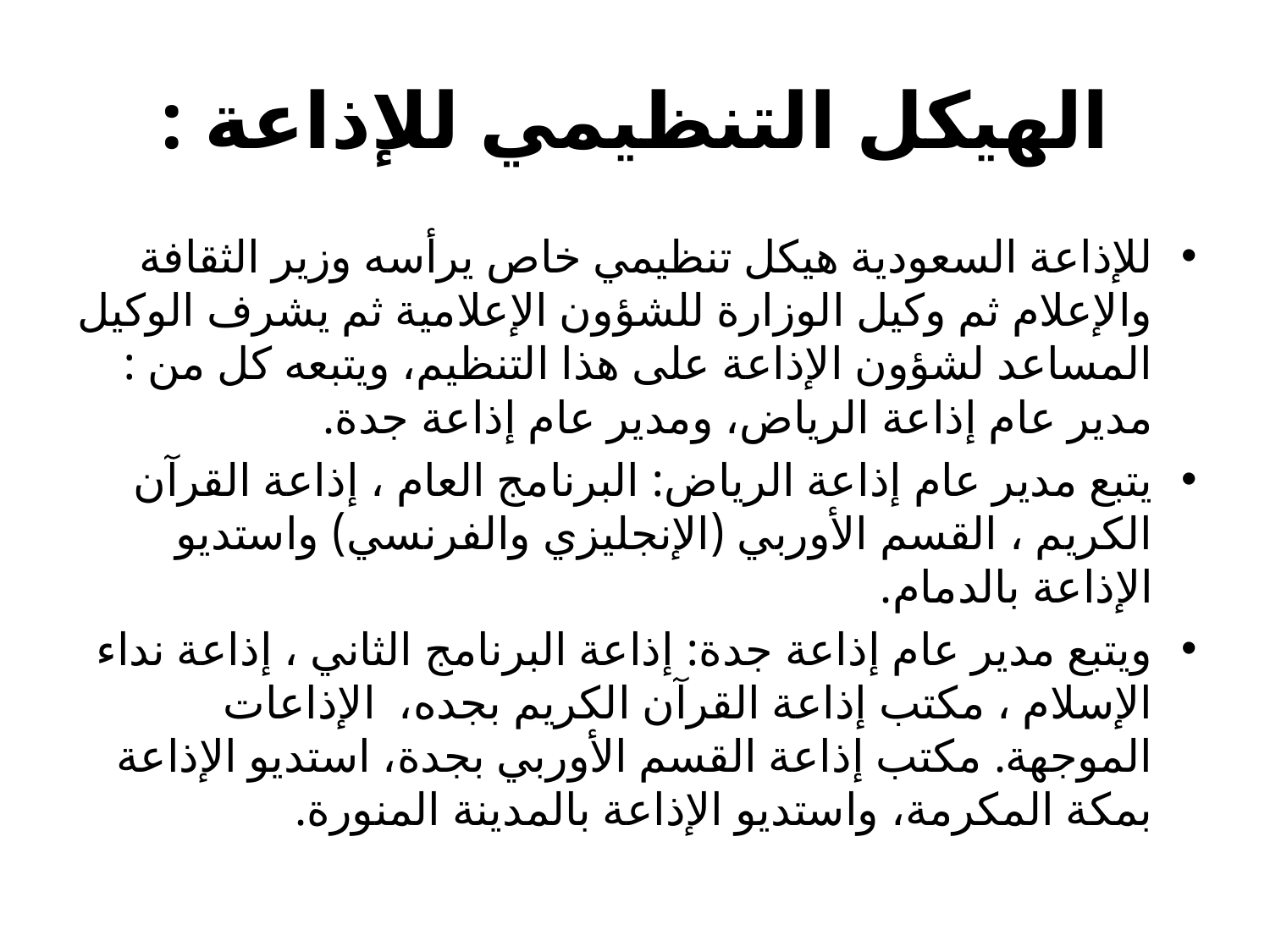

# الهيكل التنظيمي للإذاعة :
للإذاعة السعودية هيكل تنظيمي خاص يرأسه وزير الثقافة والإعلام ثم وكيل الوزارة للشؤون الإعلامية ثم يشرف الوكيل المساعد لشؤون الإذاعة على هذا التنظيم، ويتبعه كل من : مدير عام إذاعة الرياض، ومدير عام إذاعة جدة.
يتبع مدير عام إذاعة الرياض: البرنامج العام ، إذاعة القرآن الكريم ، القسم الأوربي (الإنجليزي والفرنسي) واستديو الإذاعة بالدمام.
ويتبع مدير عام إذاعة جدة: إذاعة البرنامج الثاني ، إذاعة نداء الإسلام ، مكتب إذاعة القرآن الكريم بجده،  الإذاعات الموجهة. مكتب إذاعة القسم الأوربي بجدة، استديو الإذاعة بمكة المكرمة، واستديو الإذاعة بالمدينة المنورة.